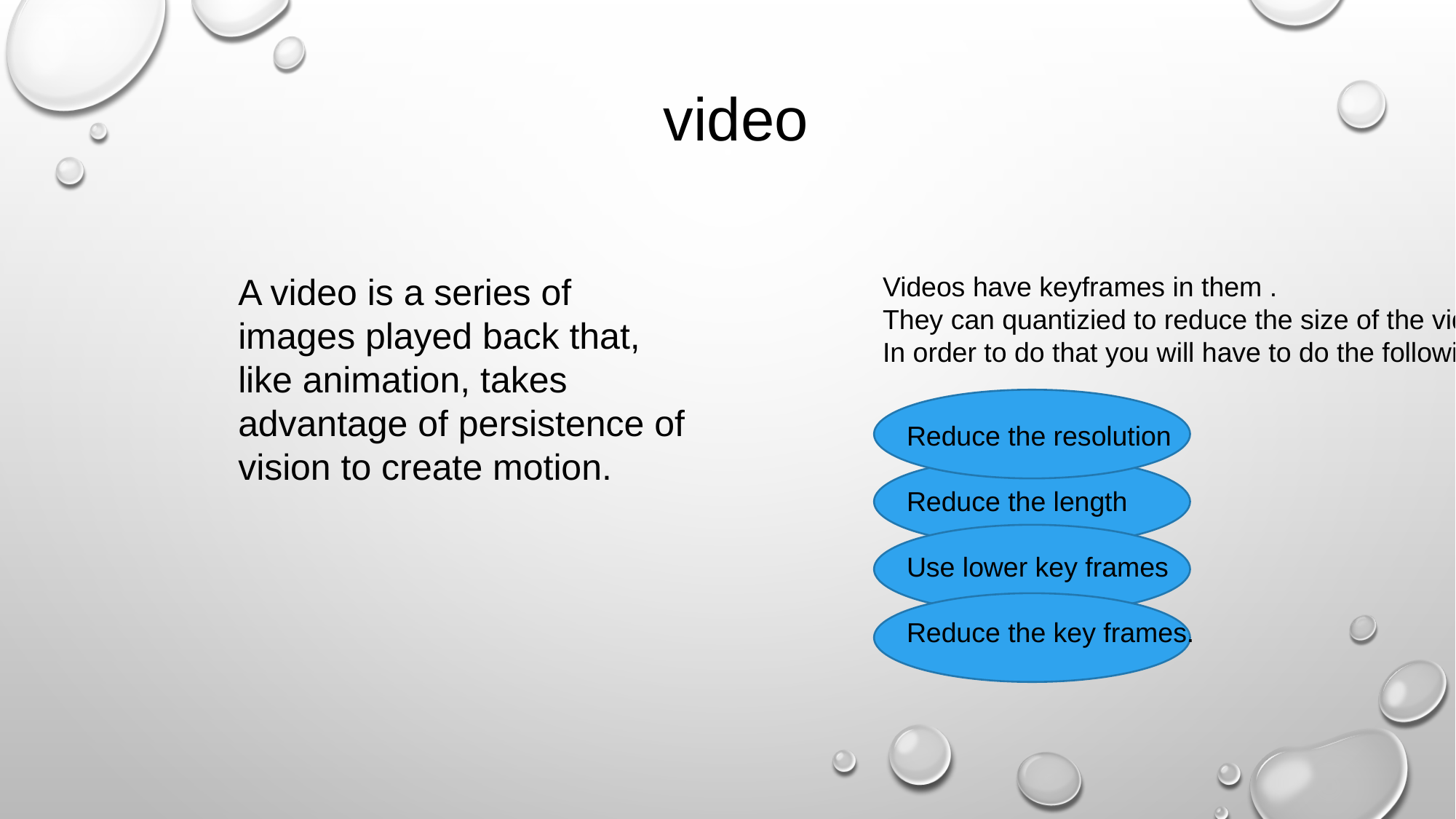

video
A video is a series of images played back that, like animation, takes advantage of persistence of vision to create motion.

Videos have keyframes in them .
They can quantizied to reduce the size of the video
In order to do that you will have to do the following.

Reduce the resolution

Reduce the length

Use lower key frames

Reduce the key frames.